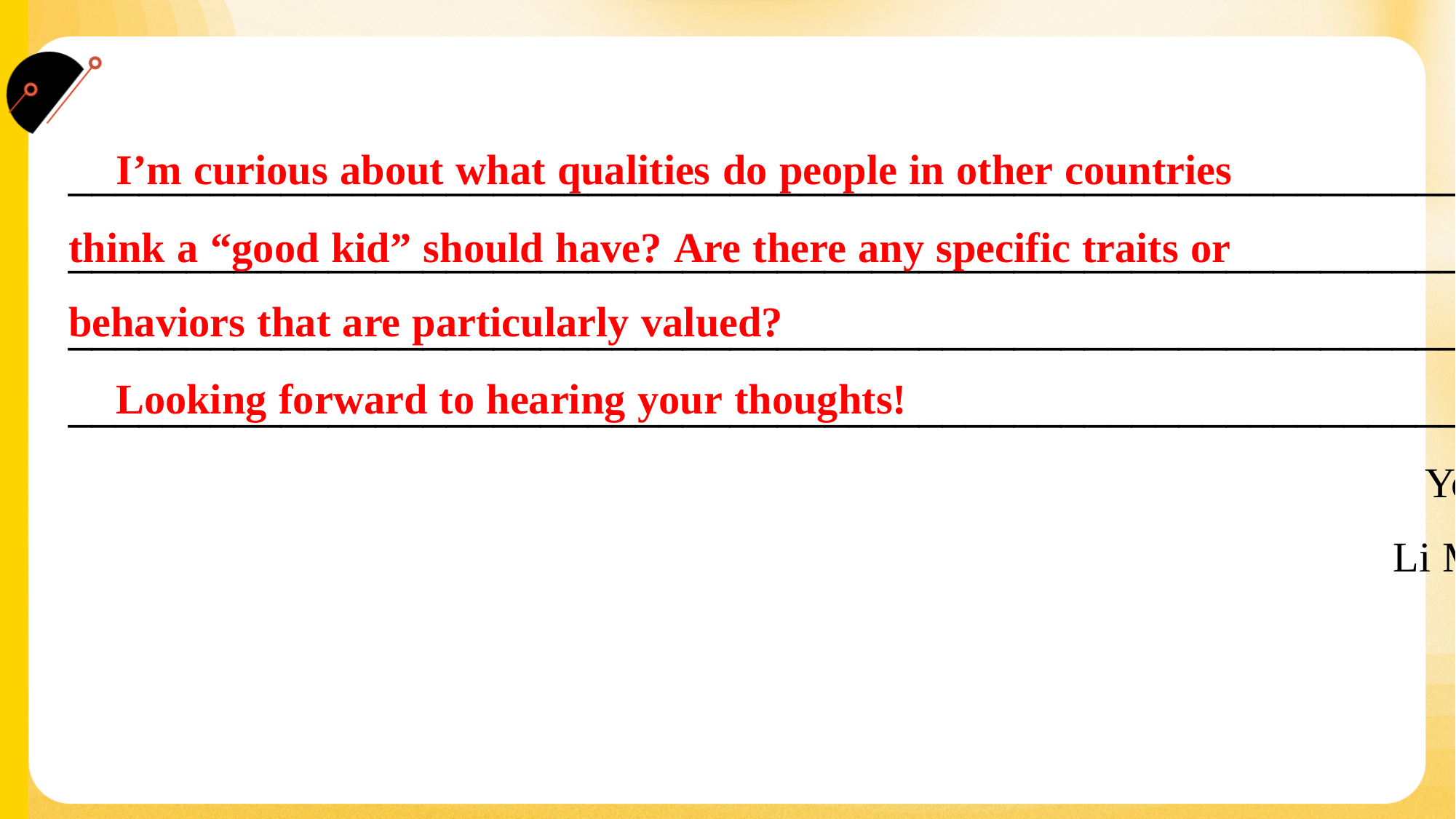

I’m curious about what qualities do people in other countries
think a “good kid” should have? Are there any specific traits or
behaviors that are particularly valued?
______________________________________________________________
______________________________________________________________
______________________________________________________________
______________________________________________________________
Yours,
Li Ming
    Looking forward to hearing your thoughts!